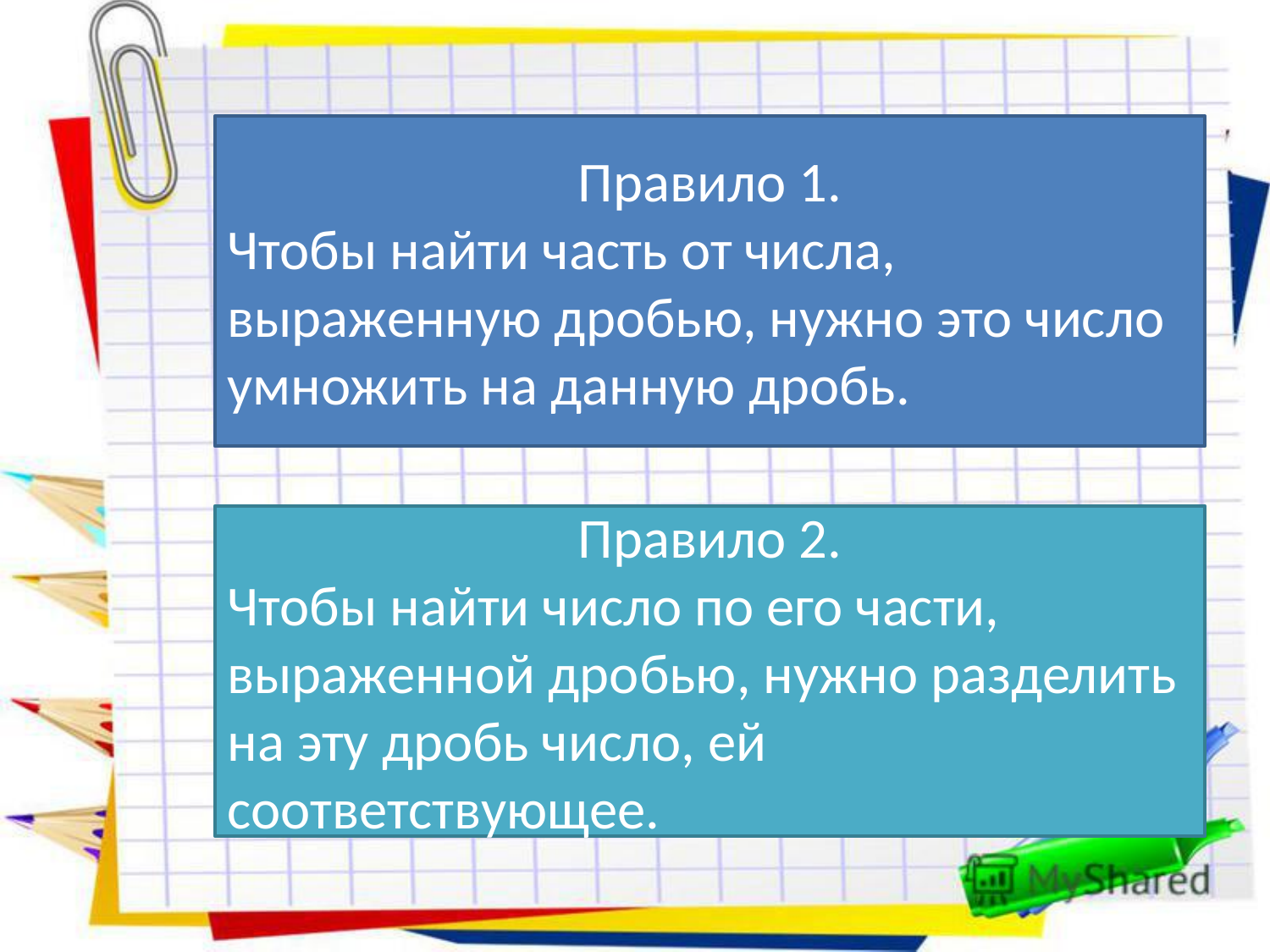

Правило 1.
Чтобы найти часть от числа, выраженную дробью, нужно это число умножить на данную дробь.
? часть

Целое
Правило 2.
Чтобы найти число по его части, выраженной дробью, нужно разделить на эту дробь число, ей соответствующее.
Часть

? целое